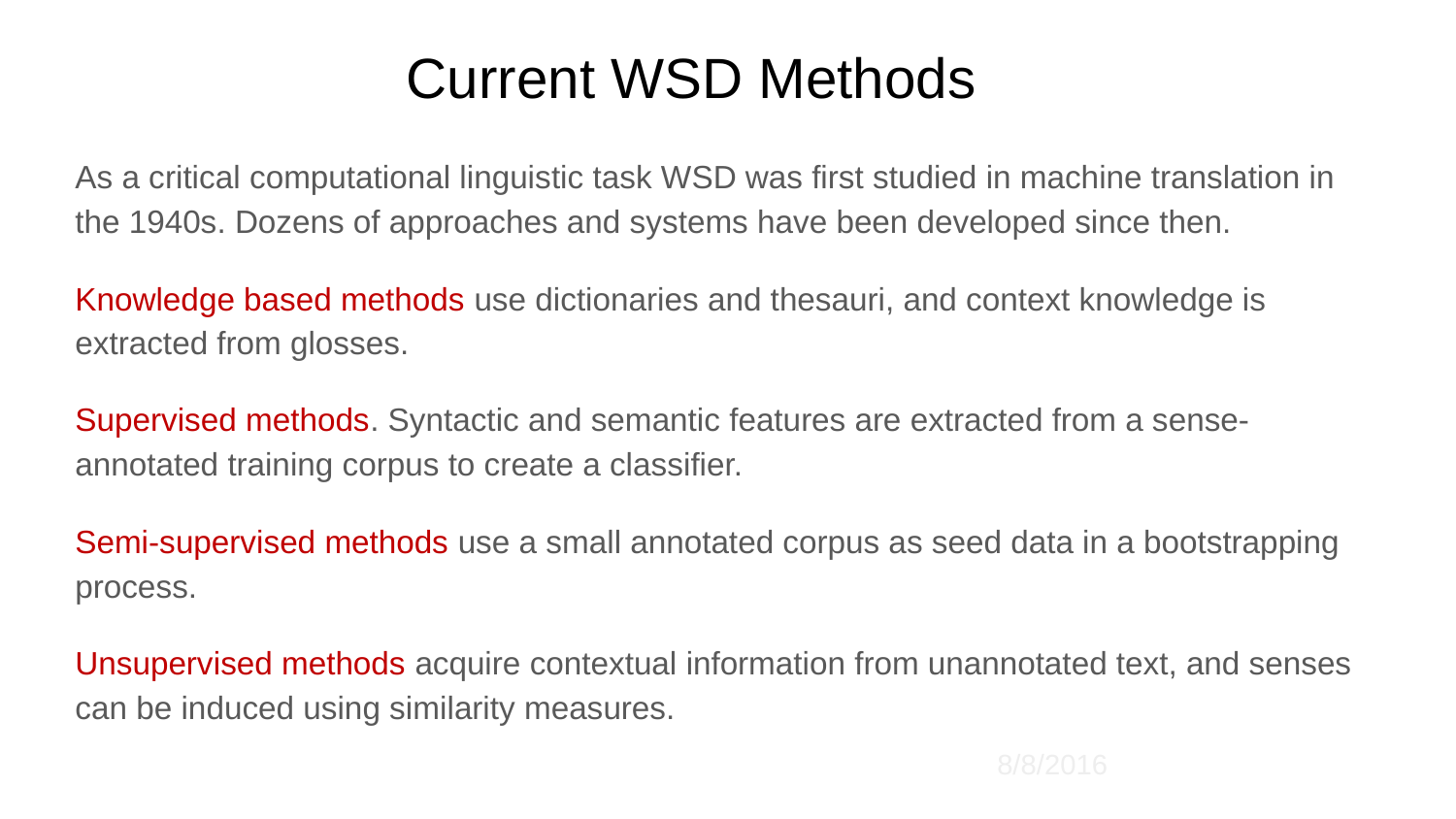

# Current WSD Methods
As a critical computational linguistic task WSD was first studied in machine translation in the 1940s. Dozens of approaches and systems have been developed since then.
Knowledge based methods use dictionaries and thesauri, and context knowledge is extracted from glosses.
Supervised methods. Syntactic and semantic features are extracted from a sense-annotated training corpus to create a classifier.
Semi-supervised methods use a small annotated corpus as seed data in a bootstrapping process.
Unsupervised methods acquire contextual information from unannotated text, and senses can be induced using similarity measures.
8/8/2016
10